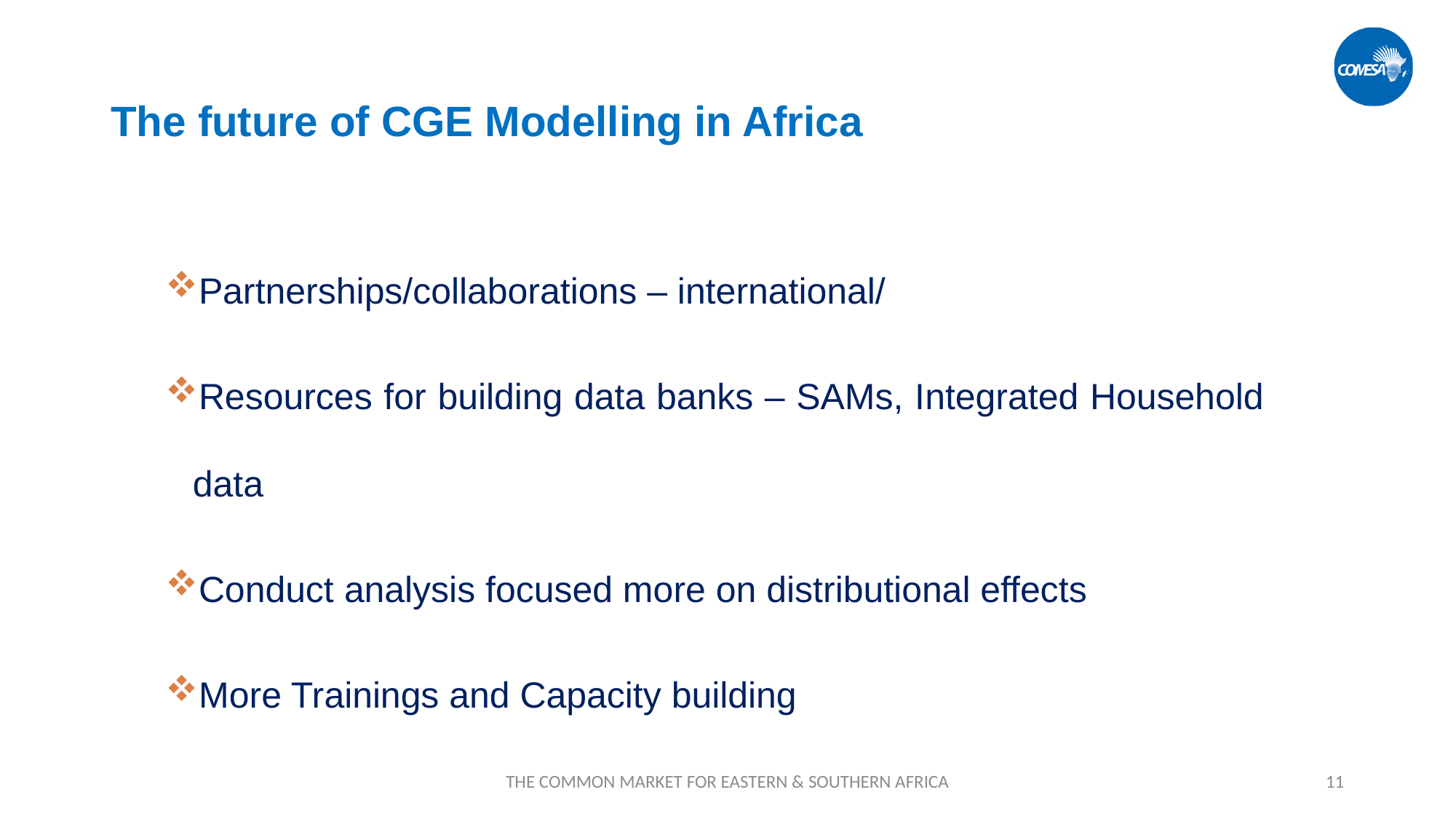

# The future of CGE Modelling in Africa
Partnerships/collaborations – international/
Resources for building data banks – SAMs, Integrated Household data
Conduct analysis focused more on distributional effects
More Trainings and Capacity building
THE COMMON MARKET FOR EASTERN & SOUTHERN AFRICA
11